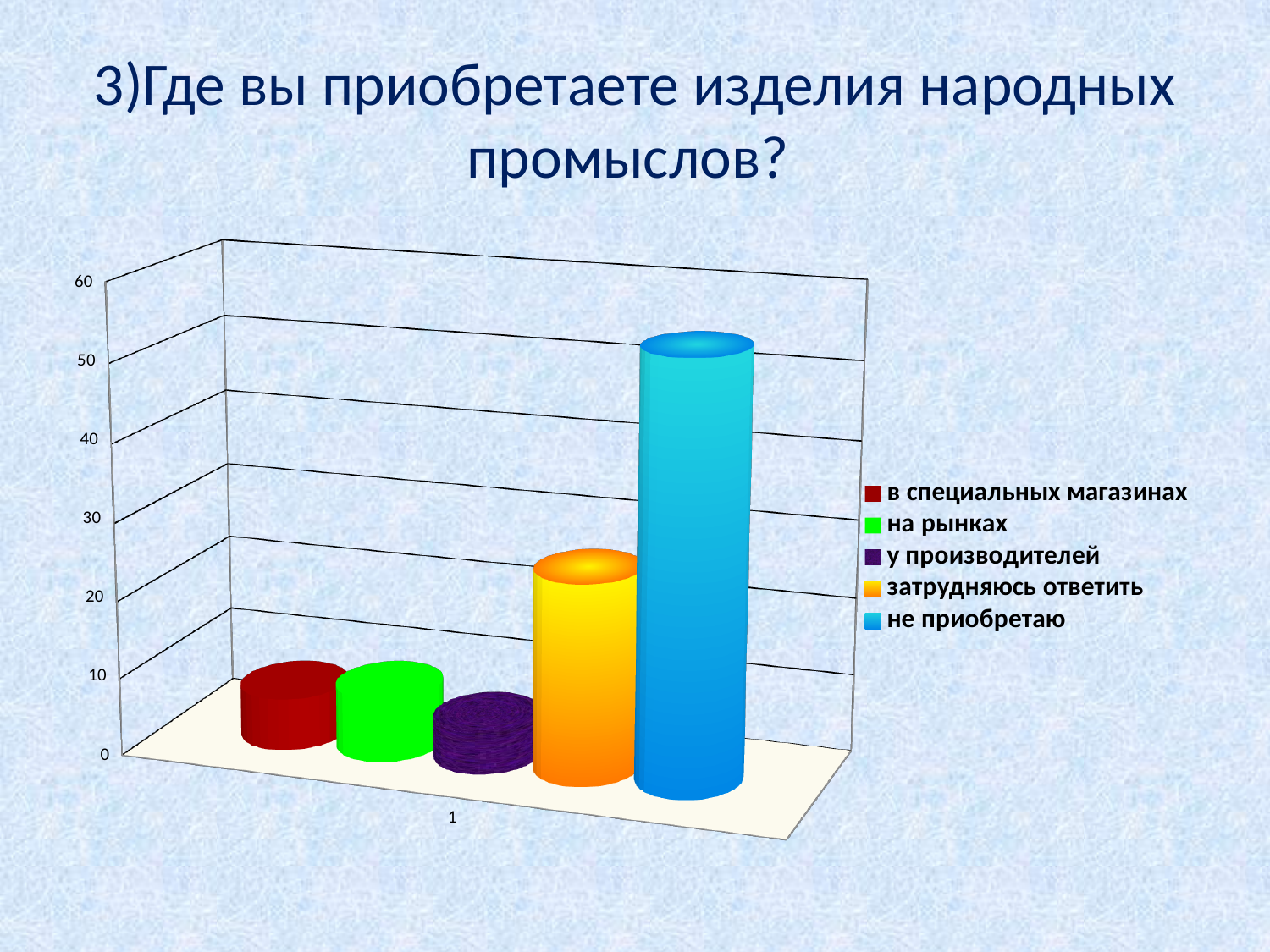

# 3)Где вы приобретаете изделия народных промыслов?

[unsupported chart]